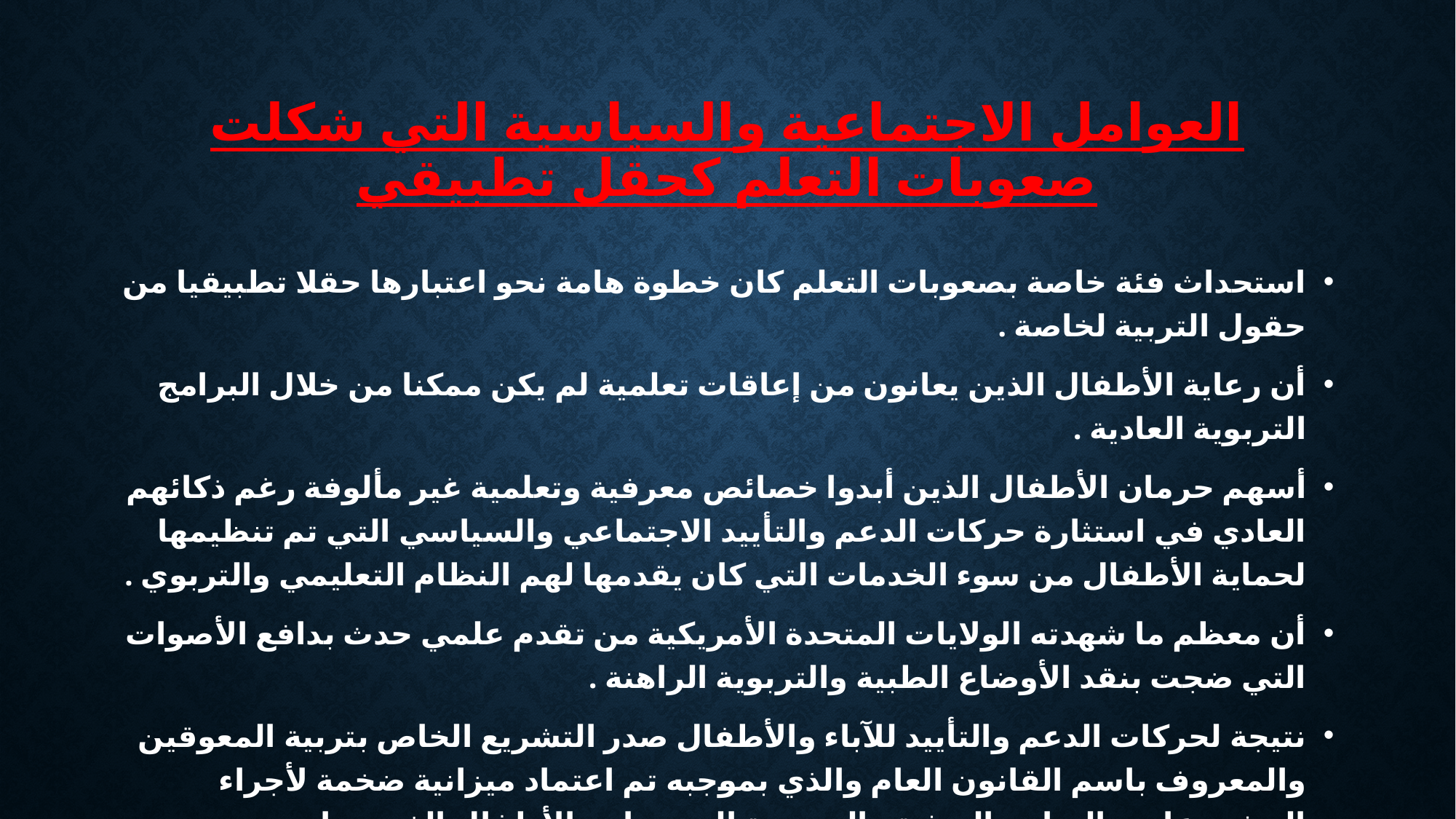

# العوامل الاجتماعية والسياسية التي شكلت صعوبات التعلم كحقل تطبيقي
استحداث فئة خاصة بصعوبات التعلم كان خطوة هامة نحو اعتبارها حقلا تطبيقيا من حقول التربية لخاصة .
أن رعاية الأطفال الذين يعانون من إعاقات تعلمية لم يكن ممكنا من خلال البرامج التربوية العادية .
أسهم حرمان الأطفال الذين أبدوا خصائص معرفية وتعلمية غير مألوفة رغم ذكائهم العادي في استثارة حركات الدعم والتأييد الاجتماعي والسياسي التي تم تنظيمها لحماية الأطفال من سوء الخدمات التي كان يقدمها لهم النظام التعليمي والتربوي .
أن معظم ما شهدته الولايات المتحدة الأمريكية من تقدم علمي حدث بدافع الأصوات التي ضجت بنقد الأوضاع الطبية والتربوية الراهنة .
نتيجة لحركات الدعم والتأييد للآباء والأطفال صدر التشريع الخاص بتربية المعوقين والمعروف باسم القانون العام والذي بموجبه تم اعتماد ميزانية ضخمة لأجراء المشروعات والبرامج البحثية والتدريبية التي تواجه الأطفال الذين يعانون من صعوبات خاصة في التعلم .